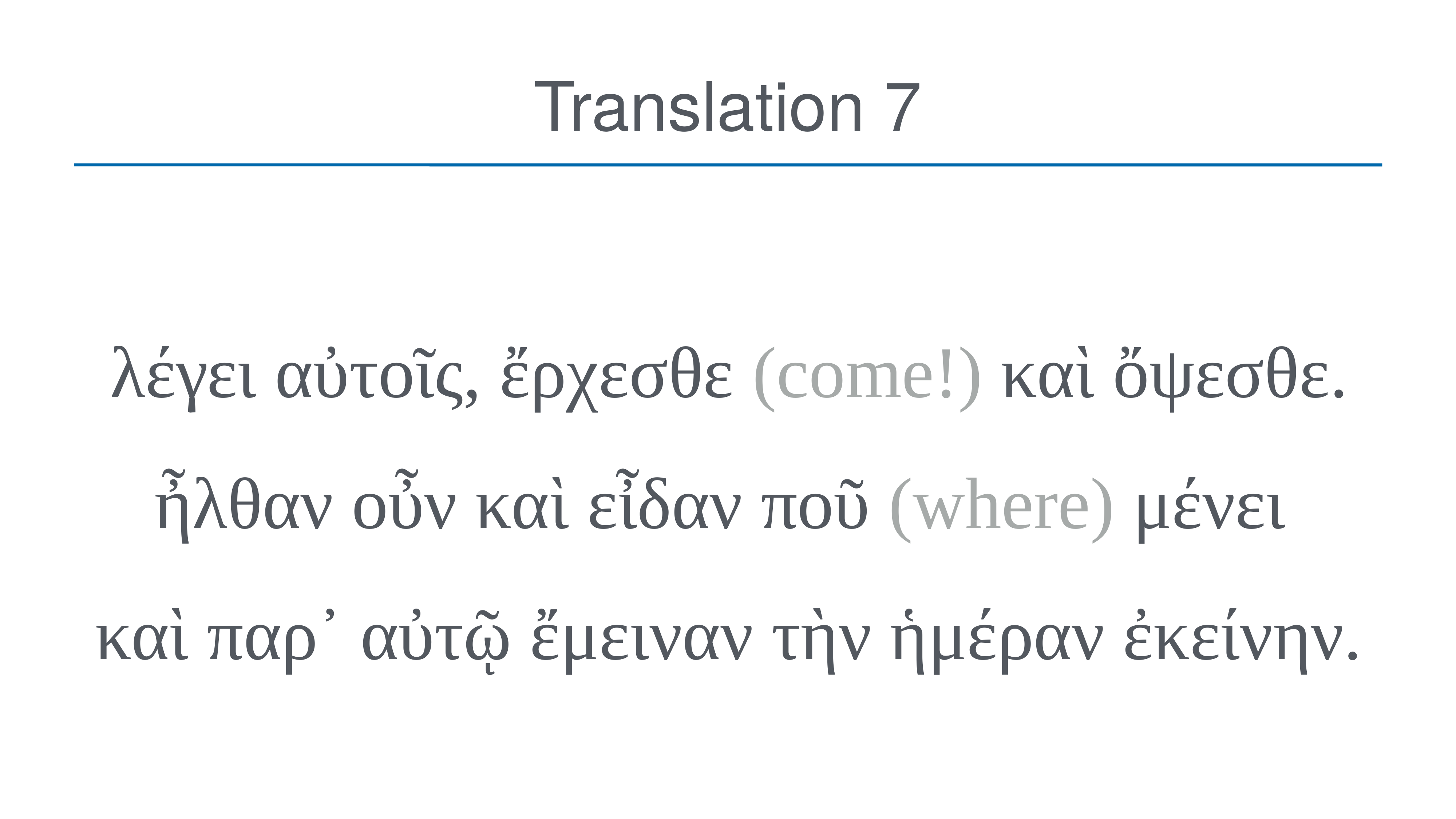

# Translation 7
λέγει αὐτοῖς, ἔρχεσθε (come!) καὶ ὄψεσθε. ἦλθαν οὖν καὶ εἶδαν ποῦ (where) μένει
καὶ παρ᾽ αὐτῷ ἔμειναν τὴν ἡμέραν ἐκείνην.